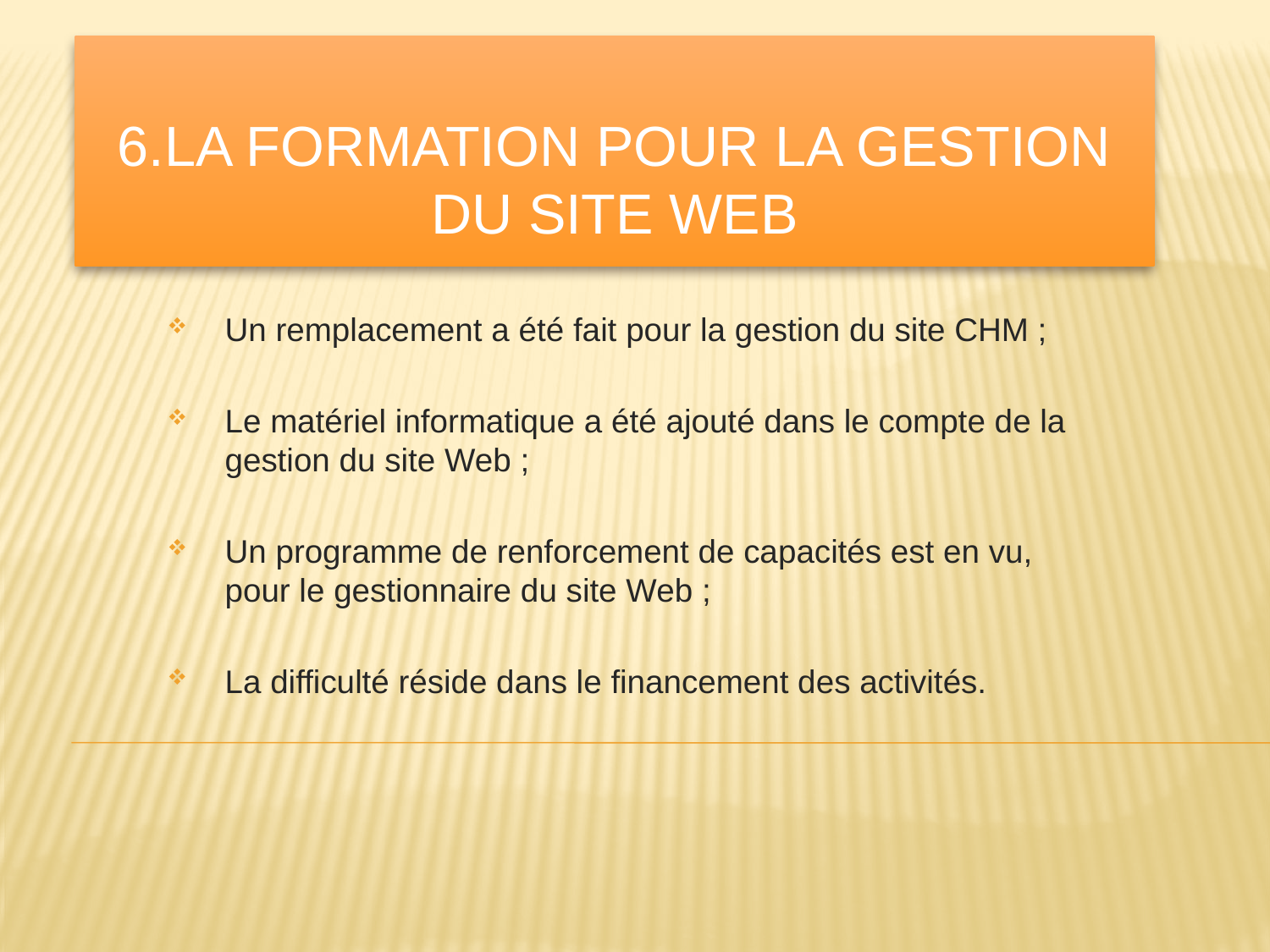

# 6.LA FORMATION POUR LA GESTION DU SITE WEB
Un remplacement a été fait pour la gestion du site CHM ;

Le matériel informatique a été ajouté dans le compte de la gestion du site Web ;

Un programme de renforcement de capacités est en vu, pour le gestionnaire du site Web ;

La difficulté réside dans le financement des activités.